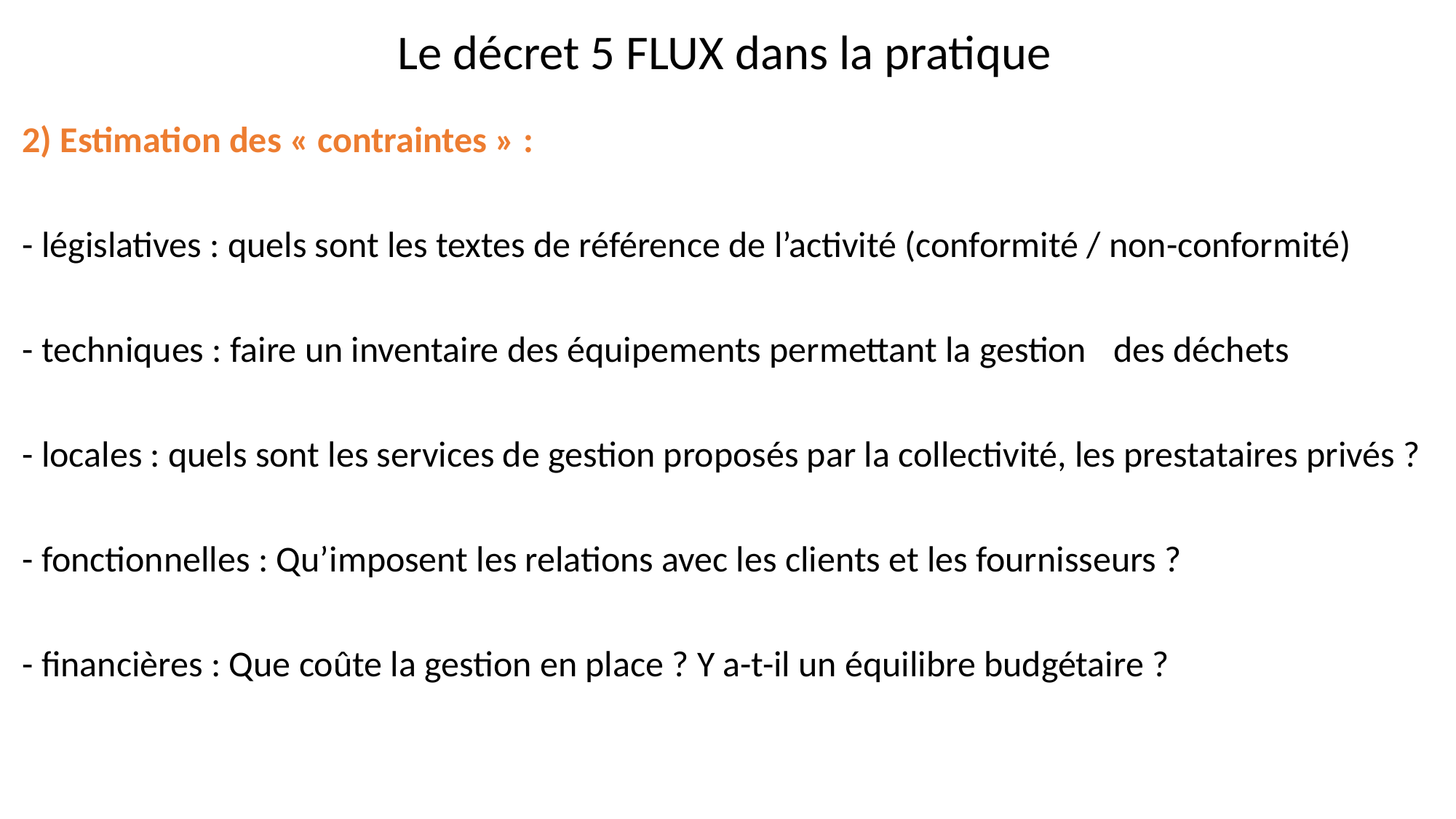

Le décret 5 FLUX dans la pratique
2) Estimation des « contraintes » :

- législatives : quels sont les textes de référence de l’activité (conformité / non-conformité)

- techniques : faire un inventaire des équipements permettant la gestion 	des déchets

- locales : quels sont les services de gestion proposés par la collectivité, les prestataires privés ?

- fonctionnelles : Qu’imposent les relations avec les clients et les fournisseurs ?

- financières : Que coûte la gestion en place ? Y a-t-il un équilibre budgétaire ?